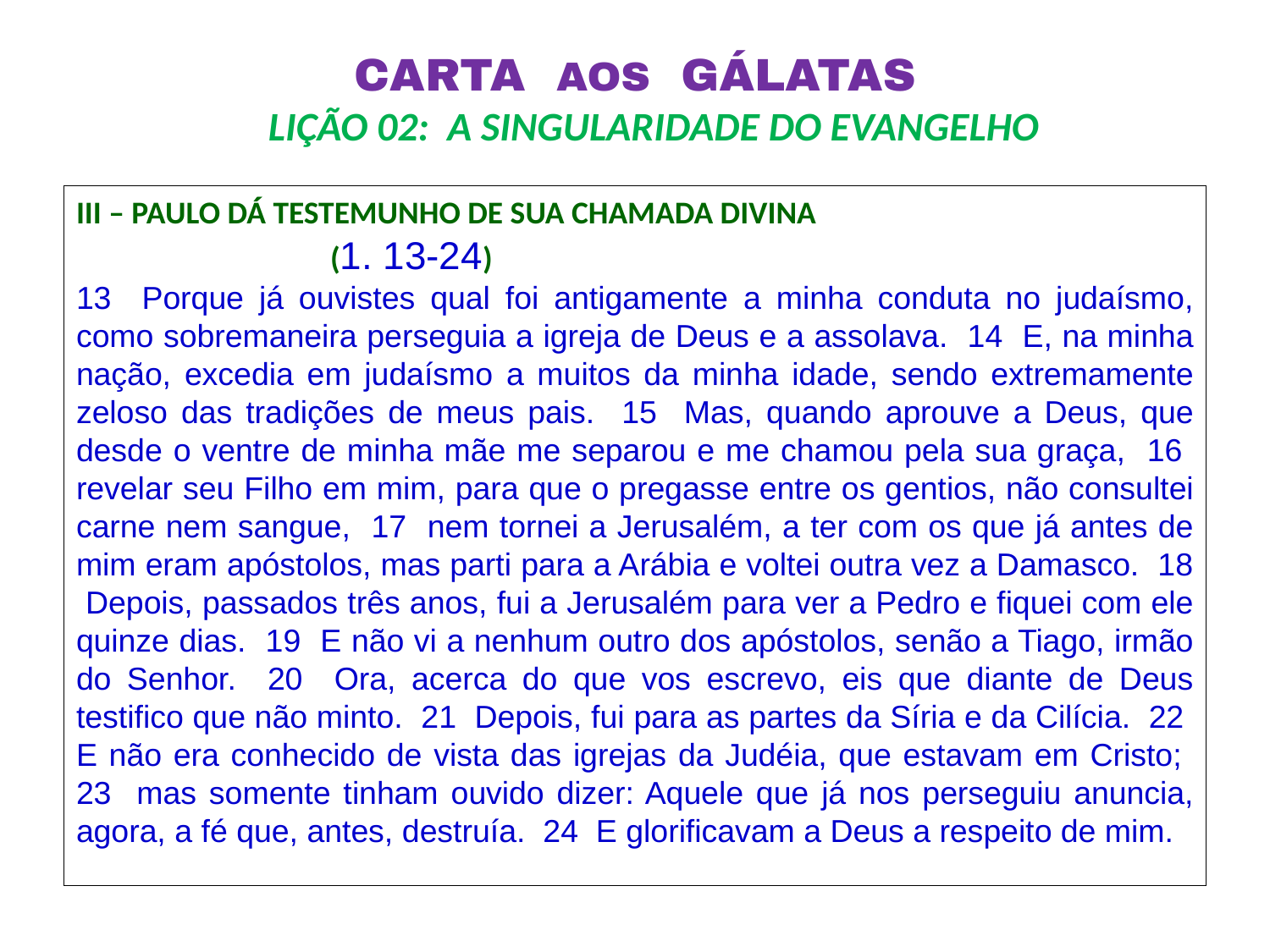

# CARTA  AOS  GÁLATAS LIÇÃO 02:  A SINGULARIDADE DO EVANGELHO
III – PAULO DÁ TESTEMUNHO DE SUA CHAMADA DIVINA
				(1. 13-24)
13  Porque já ouvistes qual foi antigamente a minha conduta no judaísmo, como sobremaneira perseguia a igreja de Deus e a assolava.  14  E, na minha nação, excedia em judaísmo a muitos da minha idade, sendo extremamente zeloso das tradições de meus pais.  15  Mas, quando aprouve a Deus, que desde o ventre de minha mãe me separou e me chamou pela sua graça,  16  revelar seu Filho em mim, para que o pregasse entre os gentios, não consultei carne nem sangue,  17  nem tornei a Jerusalém, a ter com os que já antes de mim eram apóstolos, mas parti para a Arábia e voltei outra vez a Damasco.  18  Depois, passados três anos, fui a Jerusalém para ver a Pedro e fiquei com ele quinze dias.  19  E não vi a nenhum outro dos apóstolos, senão a Tiago, irmão do Senhor.  20  Ora, acerca do que vos escrevo, eis que diante de Deus testifico que não minto.  21  Depois, fui para as partes da Síria e da Cilícia.  22  E não era conhecido de vista das igrejas da Judéia, que estavam em Cristo;  23  mas somente tinham ouvido dizer: Aquele que já nos perseguiu anuncia, agora, a fé que, antes, destruía.  24  E glorificavam a Deus a respeito de mim.